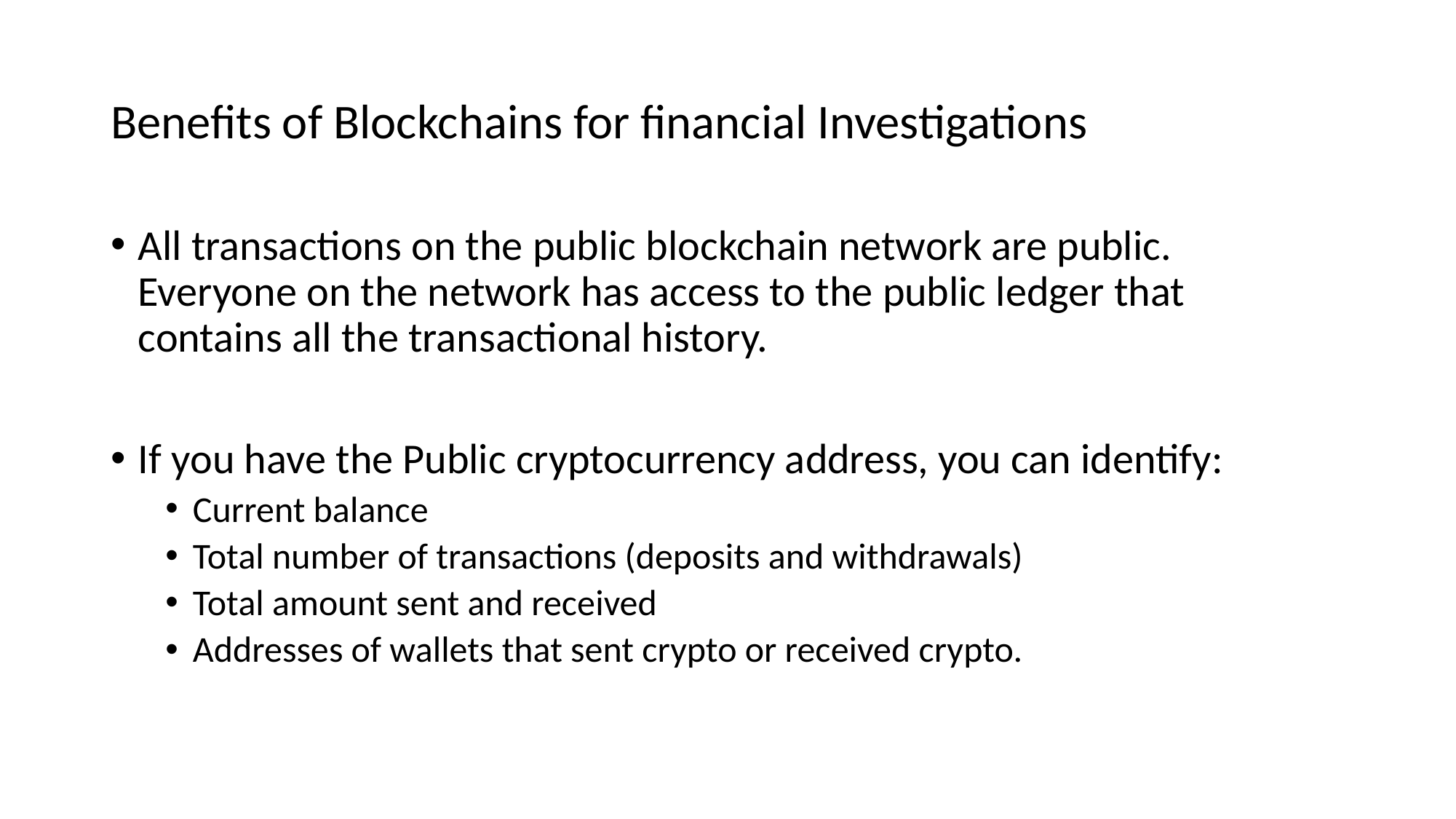

# Benefits of Blockchains for financial Investigations
All transactions on the public blockchain network are public. Everyone on the network has access to the public ledger that contains all the transactional history.

If you have the Public cryptocurrency address, you can identify:
Current balance
Total number of transactions (deposits and withdrawals)
Total amount sent and received
Addresses of wallets that sent crypto or received crypto.